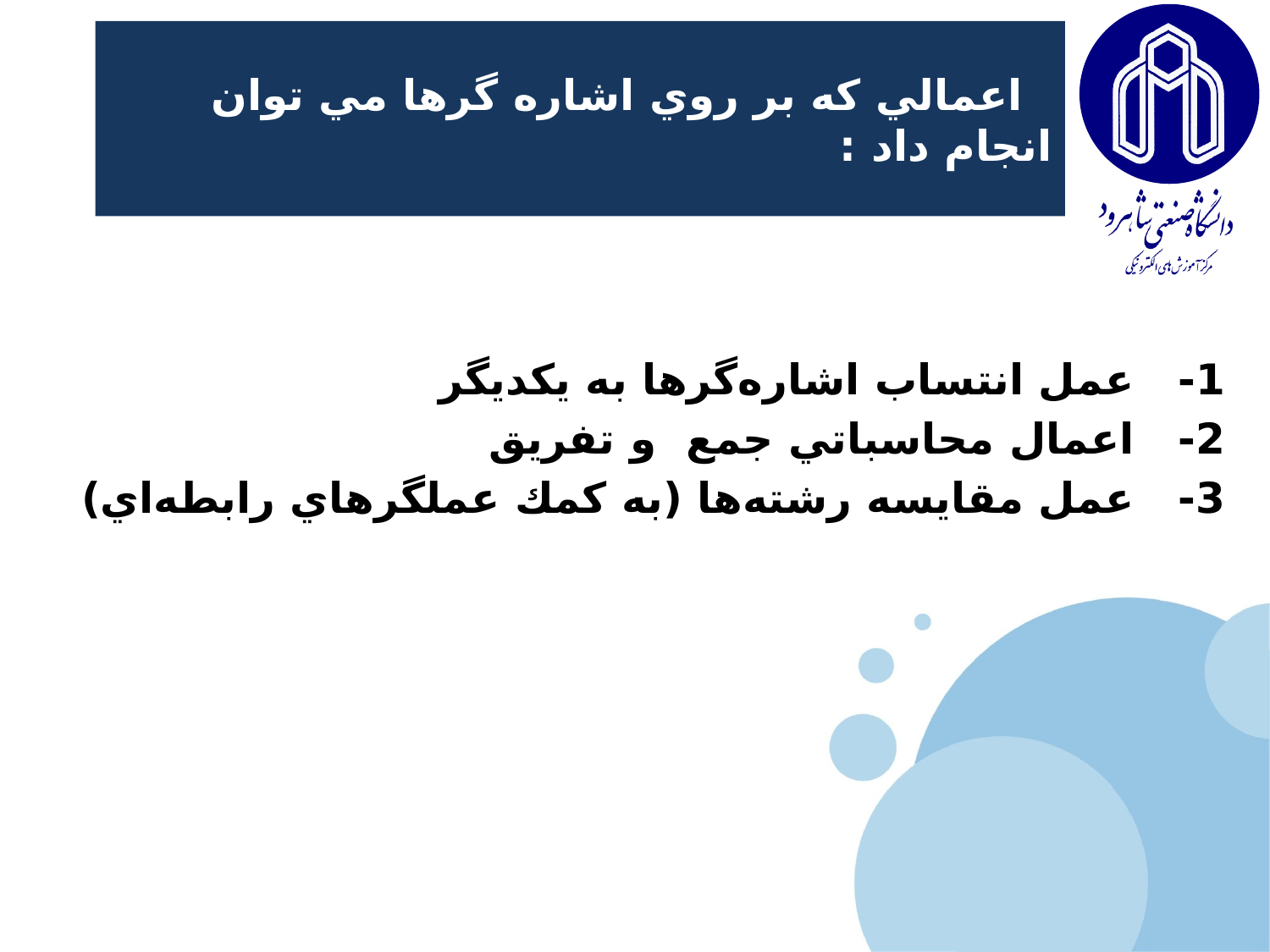

# اعمالي كه بر روي اشاره گرها مي توان انجام داد :
1-   عمل انتساب اشاره‌گرها به يكديگر
2-   اعمال محاسباتي جمع  و تفريق
3-   عمل مقايسه رشته‌ها (به كمك عملگرهاي رابطه‌اي)